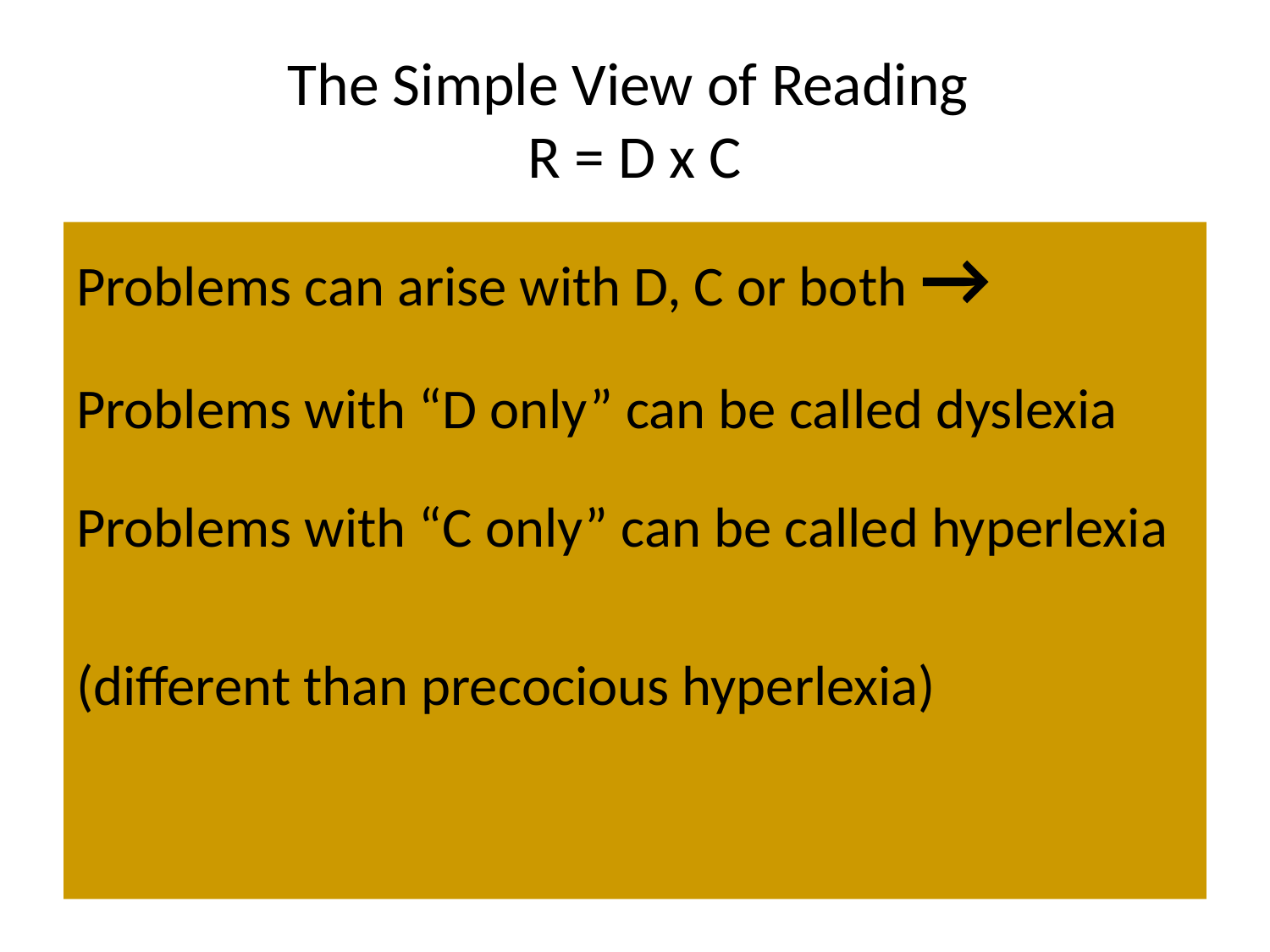

# The Simple View of Reading R = D x C
Problems can arise with D, C or both →

Problems with “D only” can be called dyslexia

Problems with “C only” can be called hyperlexia

(different than precocious hyperlexia)